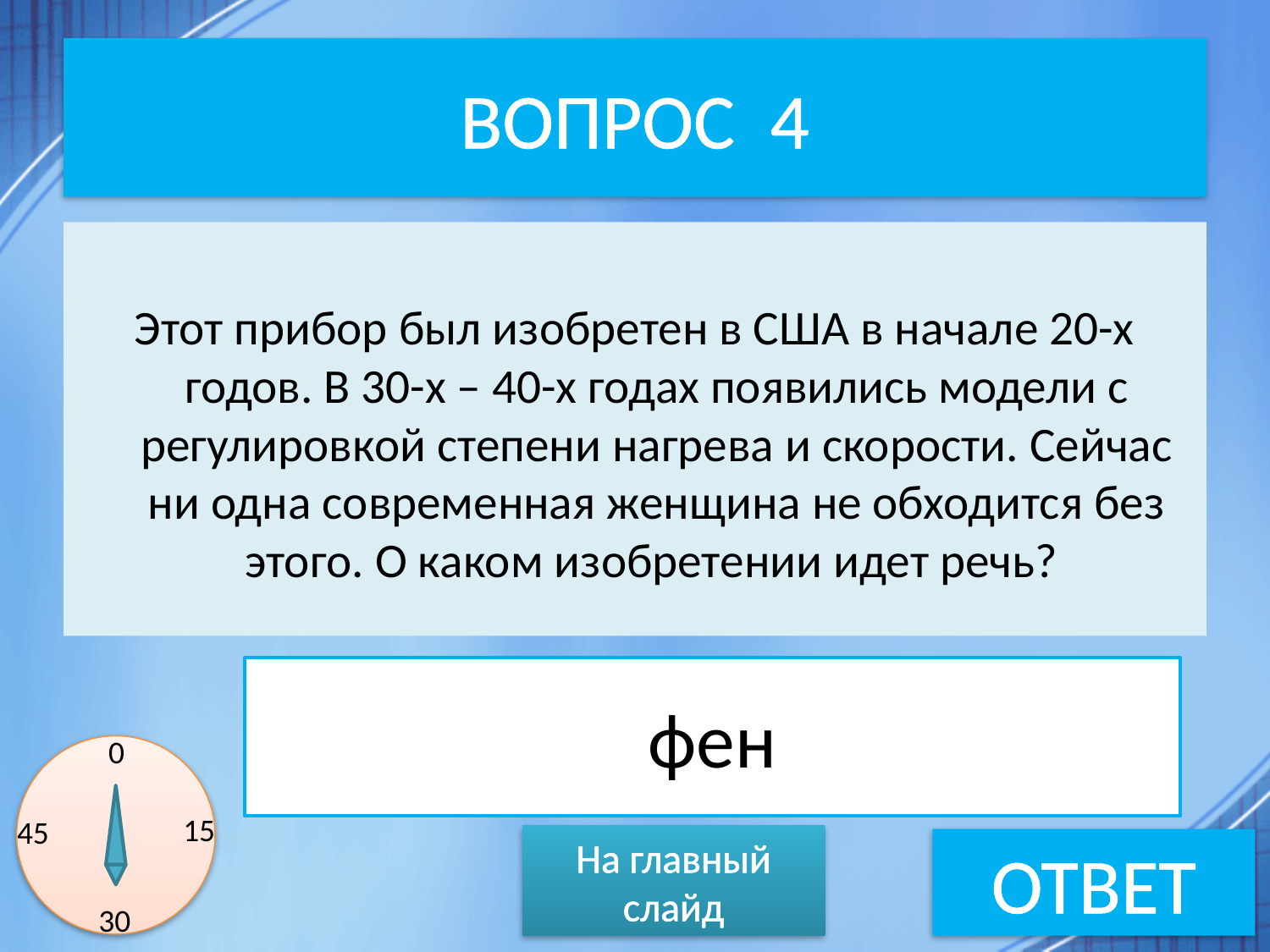

# ВОПРОС  4

Этот прибор был изобретен в США в начале 20-х годов. В 30-х – 40-х годах появились модели с регулировкой степени нагрева и скорости. Сейчас ни одна современная женщина не обходится без этого. О каком изобретении идет речь?

фен
0

15
45
На главный слайд
ОТВЕТ
30